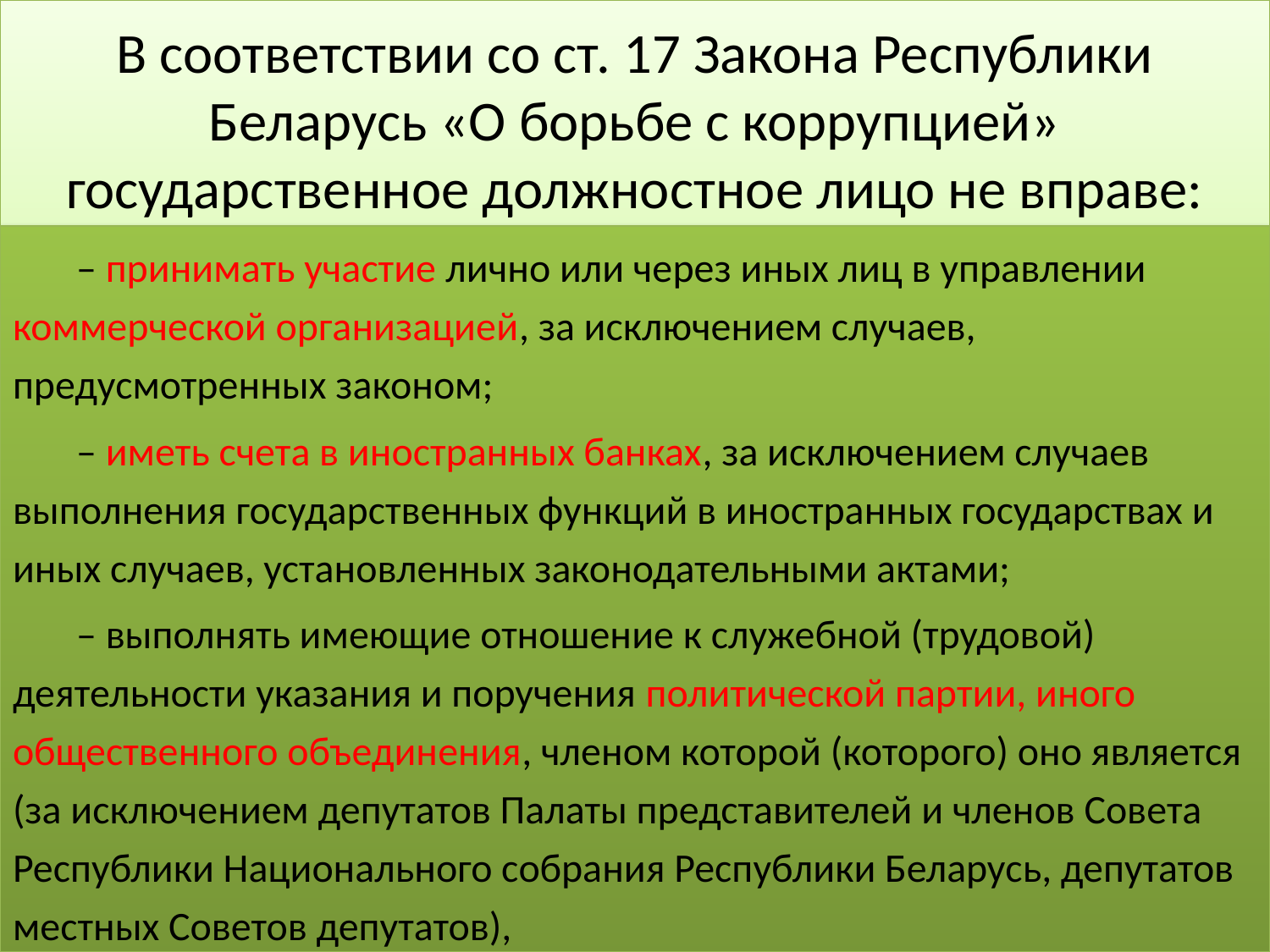

# В соответствии со ст. 17 Закона Республики Беларусь «О борьбе с коррупцией» государственное должностное лицо не вправе:
– принимать участие лично или через иных лиц в управлении коммерческой организацией, за исключением случаев, предусмотренных законом;
– иметь счета в иностранных банках, за исключением случаев выполнения государственных функций в иностранных государствах и иных случаев, установленных законодательными актами;
– выполнять имеющие отношение к служебной (трудовой) деятельности указания и поручения политической партии, иного общественного объединения, членом которой (которого) оно является (за исключением депутатов Палаты представителей и членов Совета Республики Национального собрания Республики Беларусь, депутатов местных Советов депутатов),
29